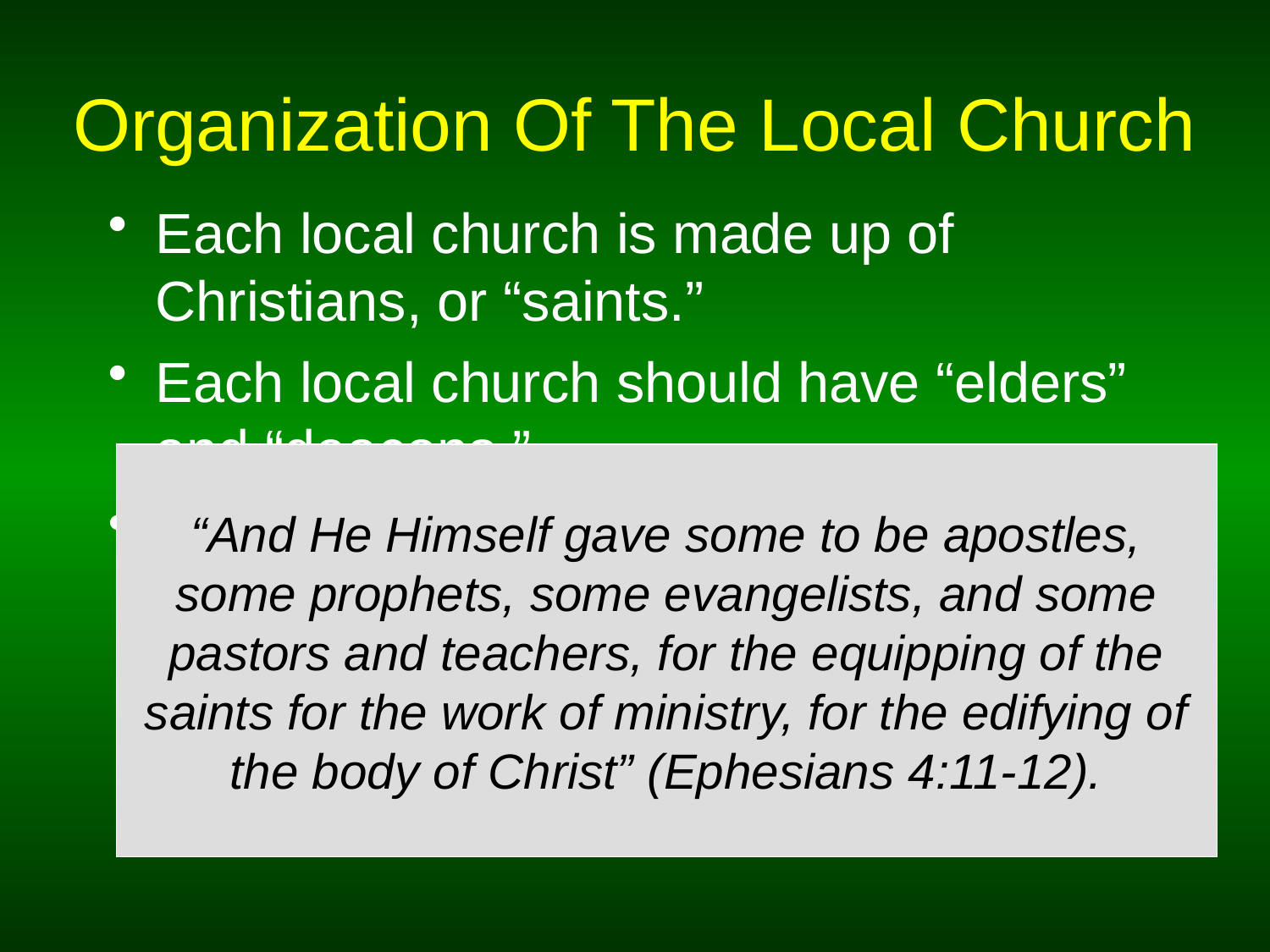

# Organization Of The Local Church
Each local church is made up of Christians, or “saints.”
Each local church should have “elders” and “deacons.”
Each local church should also have teachers/preachers.
“And He Himself gave some to be apostles, some prophets, some evangelists, and some pastors and teachers, for the equipping of the saints for the work of ministry, for the edifying of the body of Christ” (Ephesians 4:11-12).